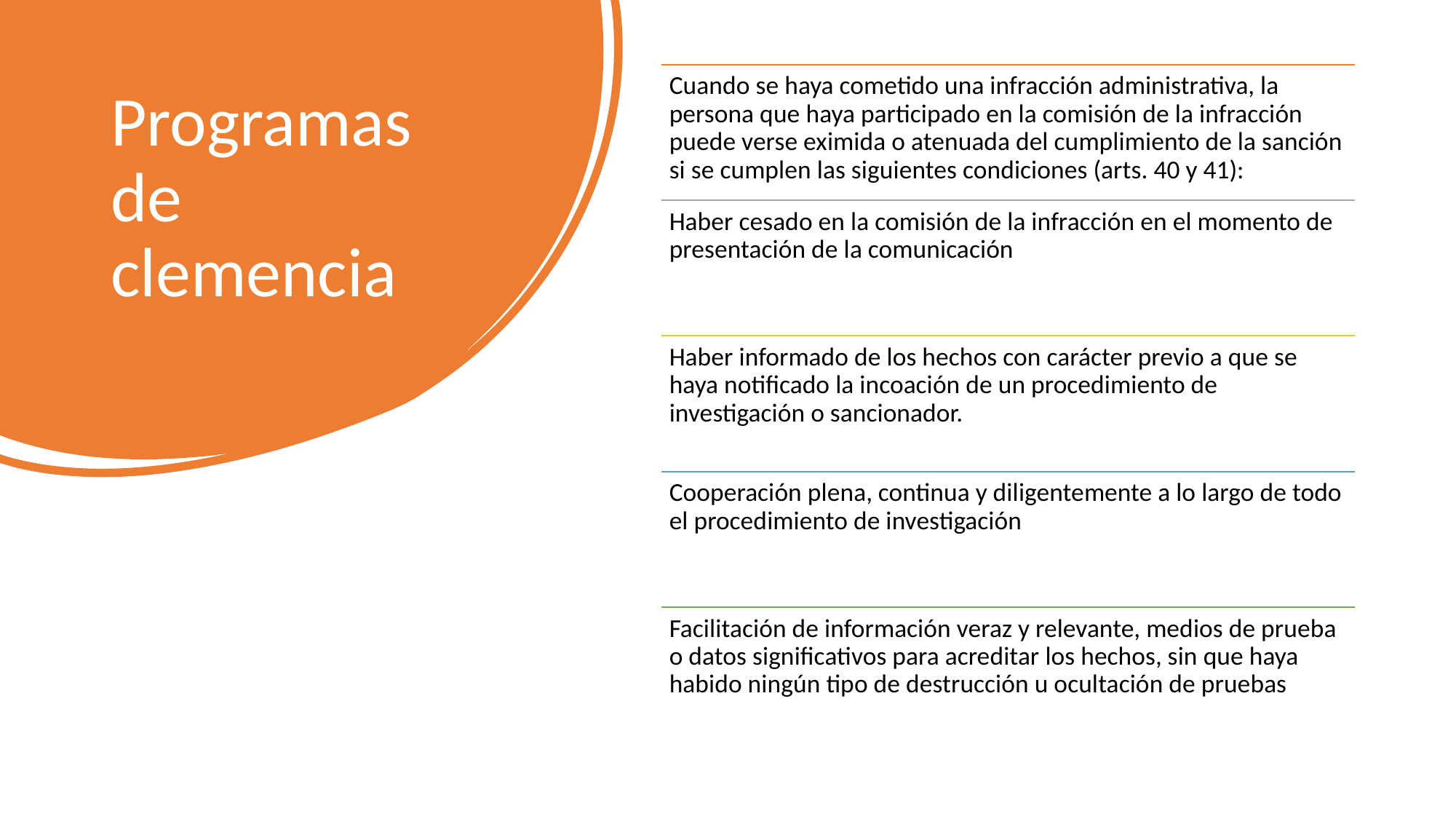

Cuando se haya cometido una infracción administrativa, la persona que haya participado en la comisión de la infracción puede verse eximida o atenuada del cumplimiento de la sanción si se cumplen las siguientes condiciones (arts. 40 y 41):

Haber cesado en la comisión de la infracción en el momento de presentación de la comunicación

Haber informado de los hechos con carácter previo a que se haya notificado la incoación de un procedimiento de investigación o sancionador.

Cooperación plena, continua y diligentemente a lo largo de todo el procedimiento de investigación

Facilitación de información veraz y relevante, medios de prueba o datos significativos para acreditar los hechos, sin que haya habido ningún tipo de destrucción u ocultación de pruebas
# Programas de clemencia